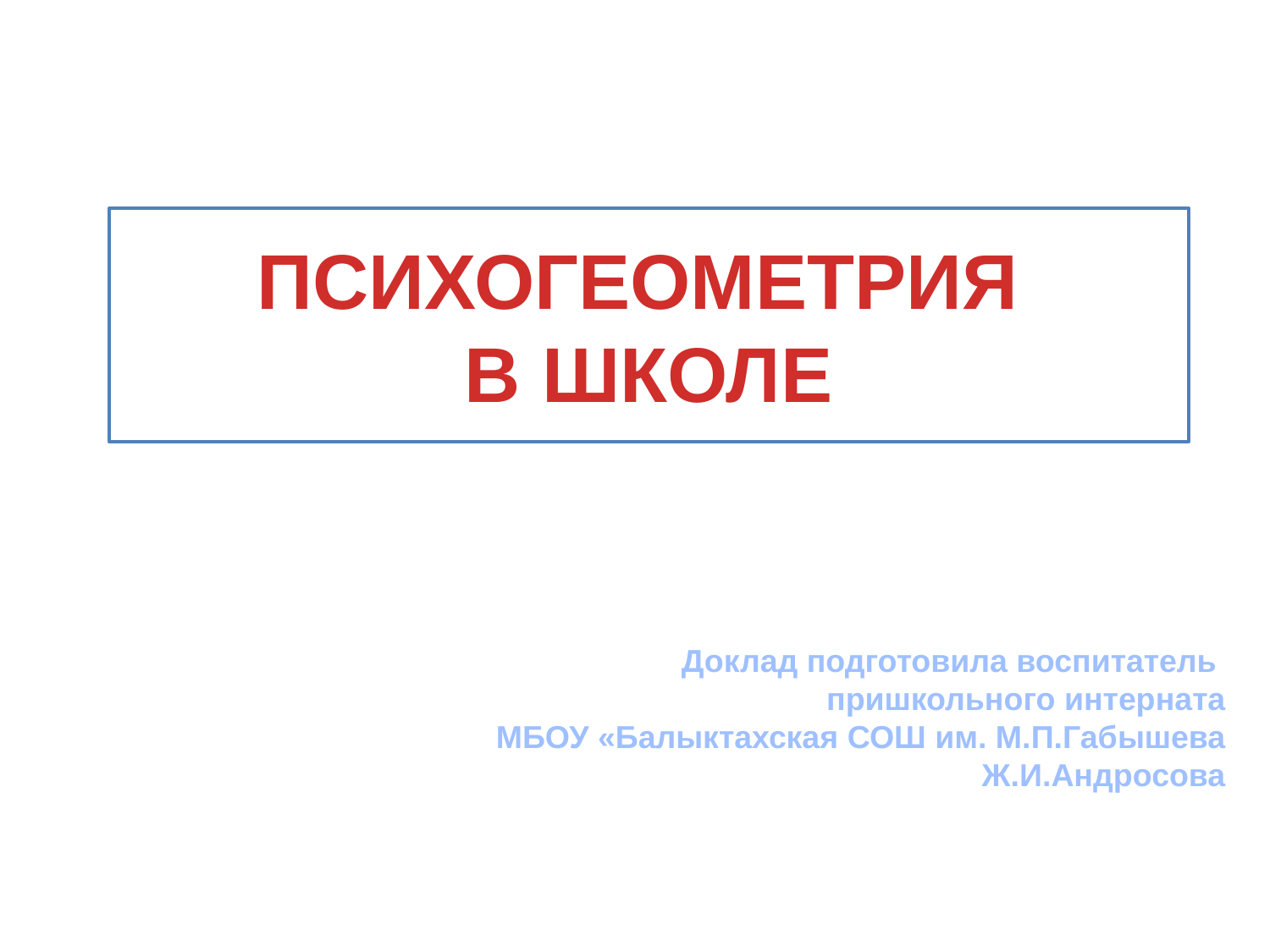

ПСИХОГЕОМЕТРИЯ
В ШКОЛЕ
# Доклад подготовила воспитатель пришкольного интерната МБОУ «Балыктахская СОШ им. М.П.Габышева Ж.И.Андросова